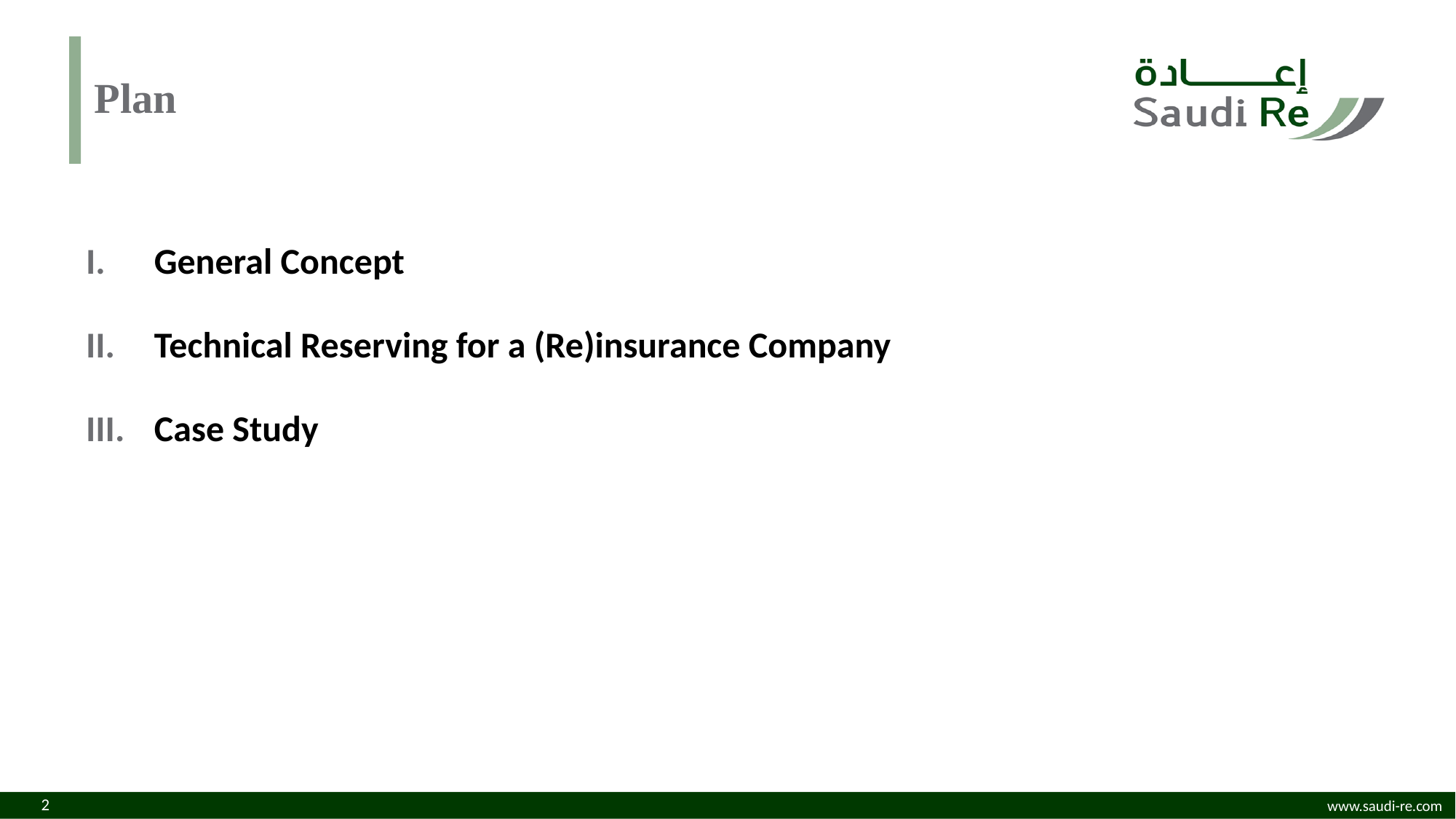

# Plan
General Concept
Technical Reserving for a (Re)insurance Company
Case Study